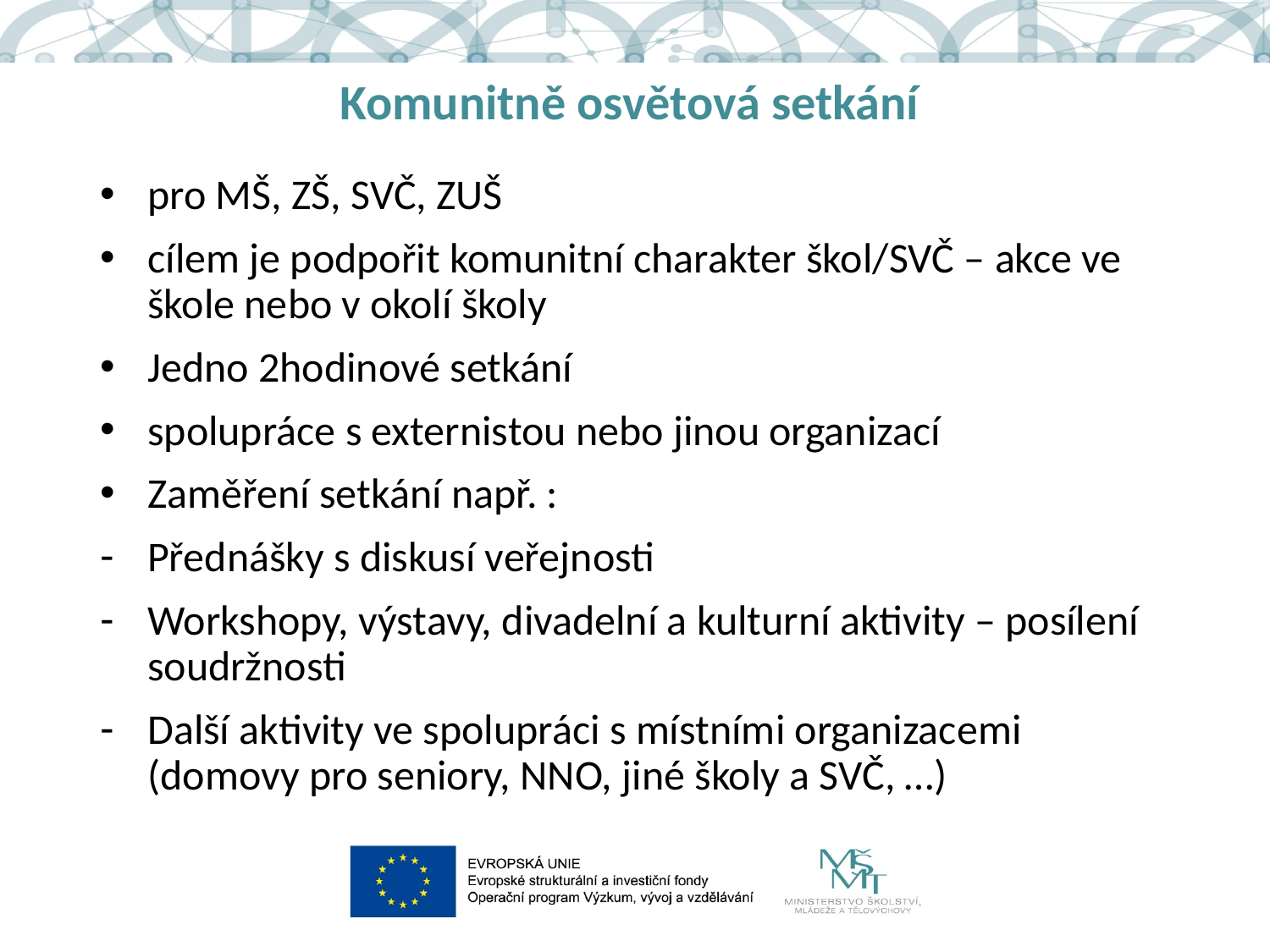

# Komunitně osvětová setkání
pro MŠ, ZŠ, SVČ, ZUŠ
cílem je podpořit komunitní charakter škol/SVČ – akce ve škole nebo v okolí školy
Jedno 2hodinové setkání
spolupráce s externistou nebo jinou organizací
Zaměření setkání např. :
Přednášky s diskusí veřejnosti
Workshopy, výstavy, divadelní a kulturní aktivity – posílení soudržnosti
Další aktivity ve spolupráci s místními organizacemi (domovy pro seniory, NNO, jiné školy a SVČ, …)